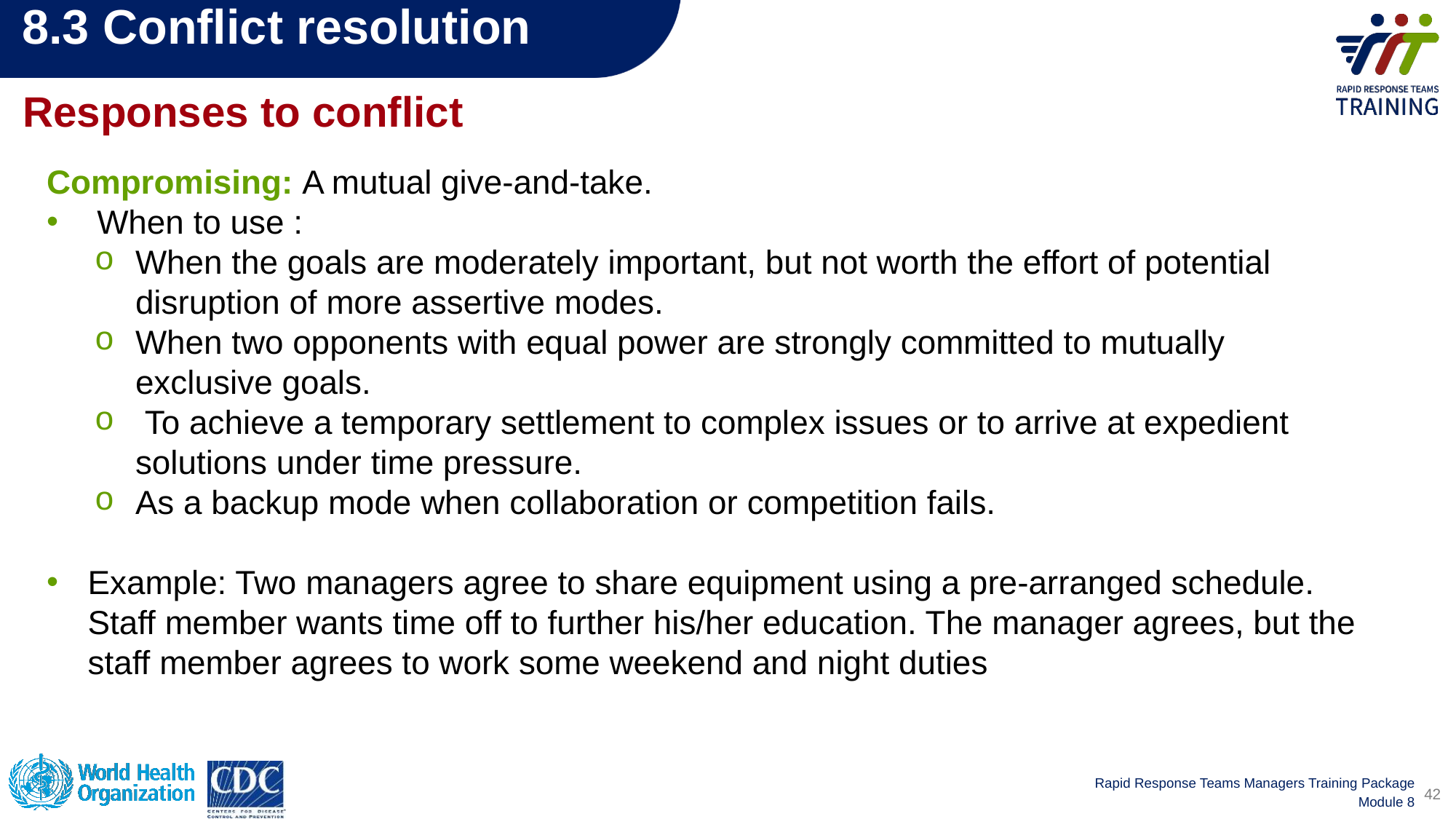

8.3 Conflict resolution

Responses to conflict
Compromising: ​A mutual give-and-take.​
 When to use :
When the goals are moderately important, but not worth the effort of potential disruption of more assertive modes.
When two opponents with equal power are strongly committed to mutually exclusive goals.
 To achieve a temporary settlement to complex issues or to arrive at expedient solutions under time pressure.
As a backup mode when collaboration or competition fails.​

Example: Two managers agree to share equipment using a pre-arranged schedule.  Staff member wants time off to further his/her education. The manager agrees, but the staff member agrees to work some weekend and night duties​

42